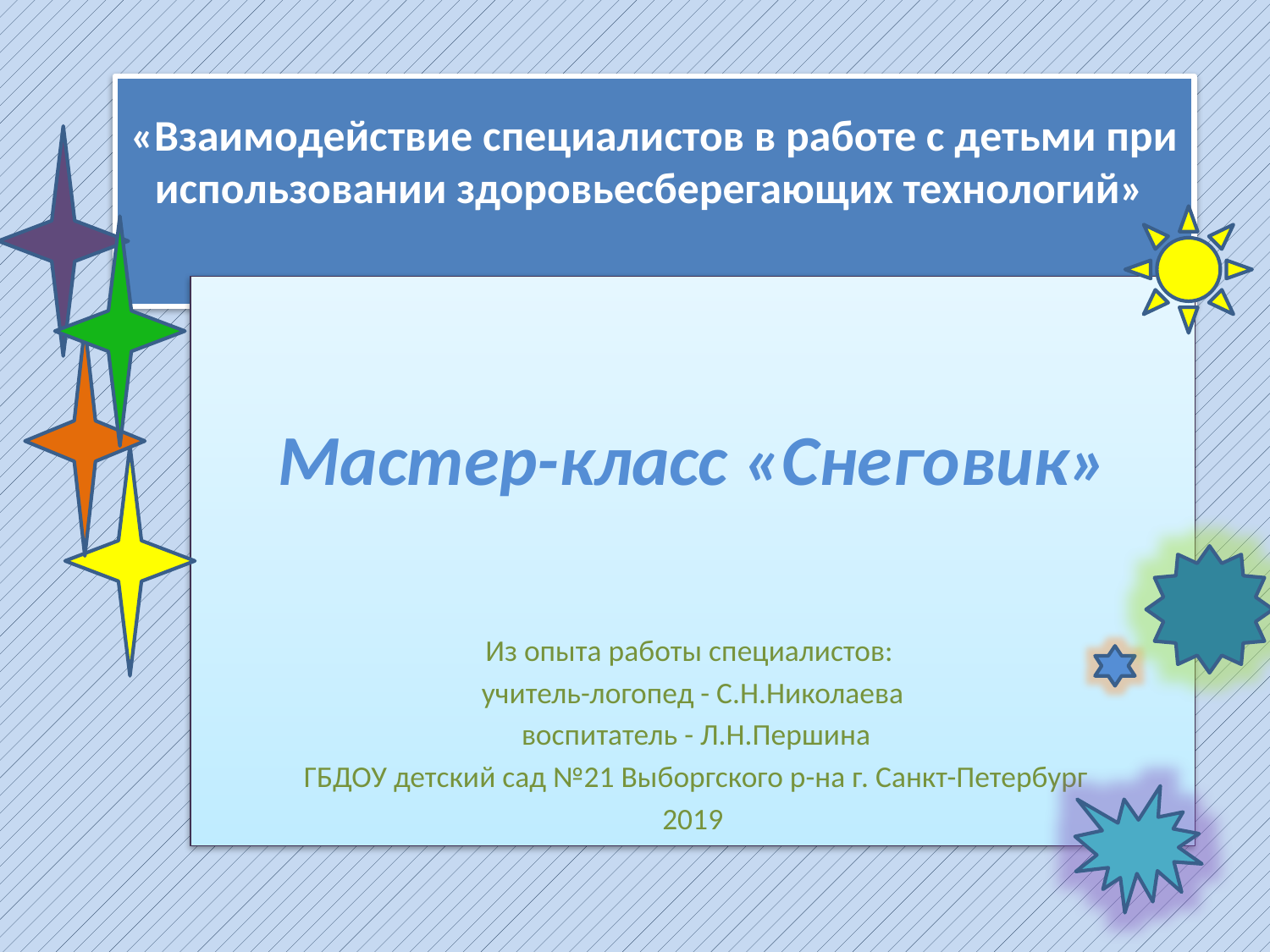

# «Взаимодействие специалистов в работе с детьми при использовании здоровьесберегающих технологий»

Мастер-класс «Снеговик»

Из опыта работы специалистов:
учитель-логопед - С.Н.Николаева
 воспитатель - Л.Н.Першина
 ГБДОУ детский сад №21 Выборгского р-на г. Санкт-Петербург
2019